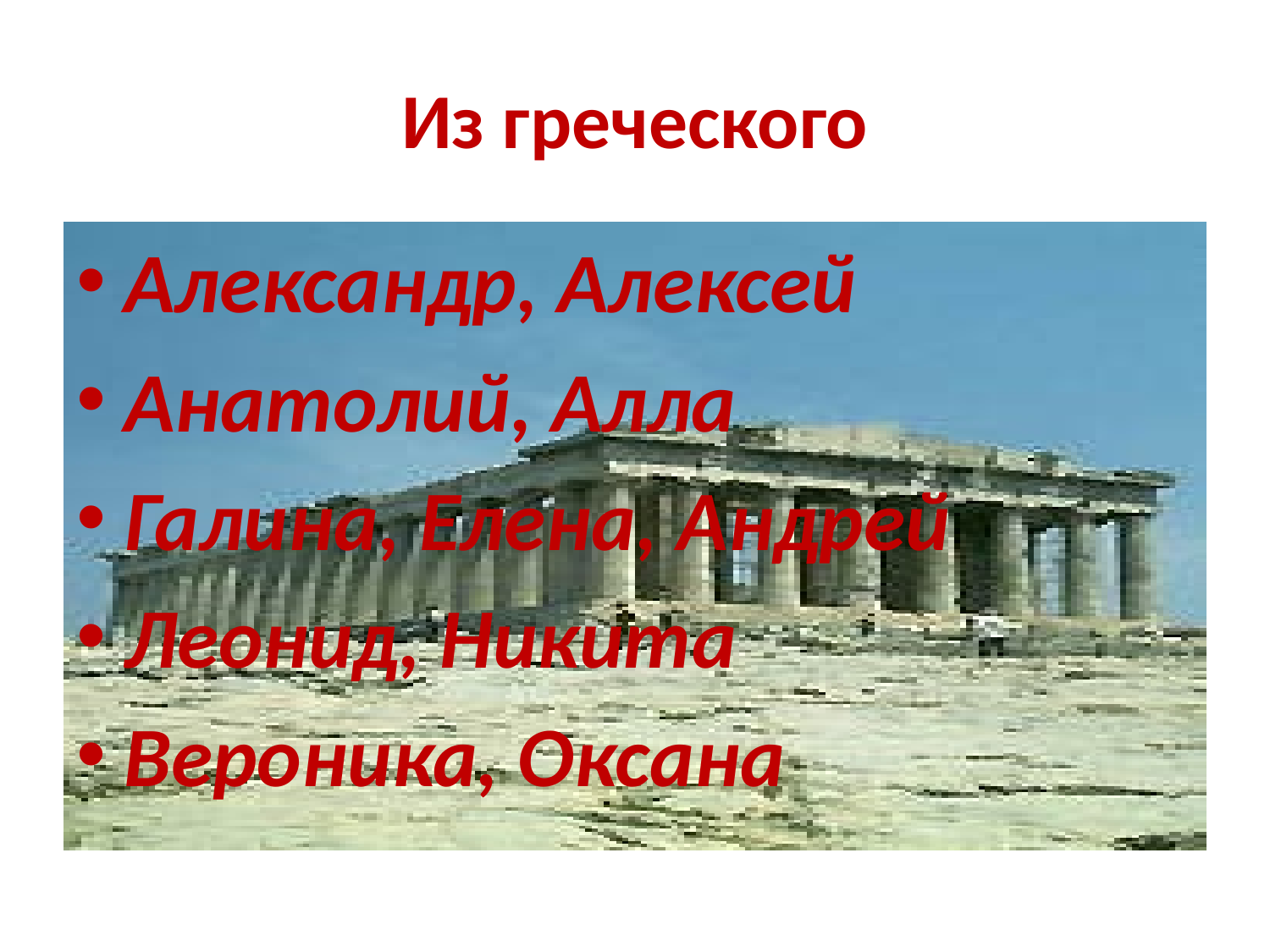

# Из греческого
Александр, Алексей
Анатолий, Алла
Галина, Елена, Андрей
Леонид, Никита
Вероника, Оксана